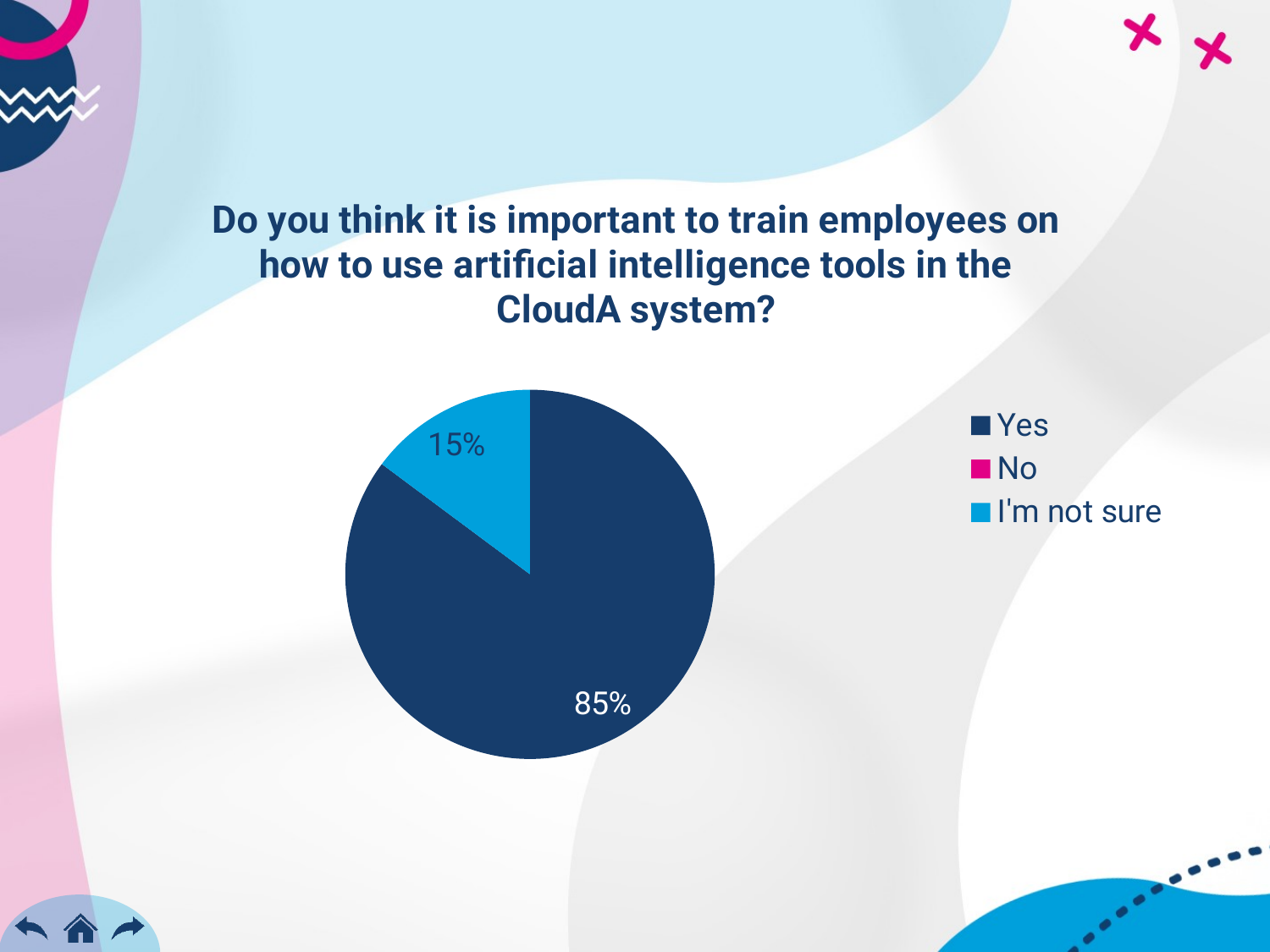

### Chart:

| Category | Do you think it is important to train employees on how to use artificial intelligence tools in the CloudA system? |
|---|---|
| Yes | 23.0 |
| No | 0.0 |
| I'm not sure | 4.0 |